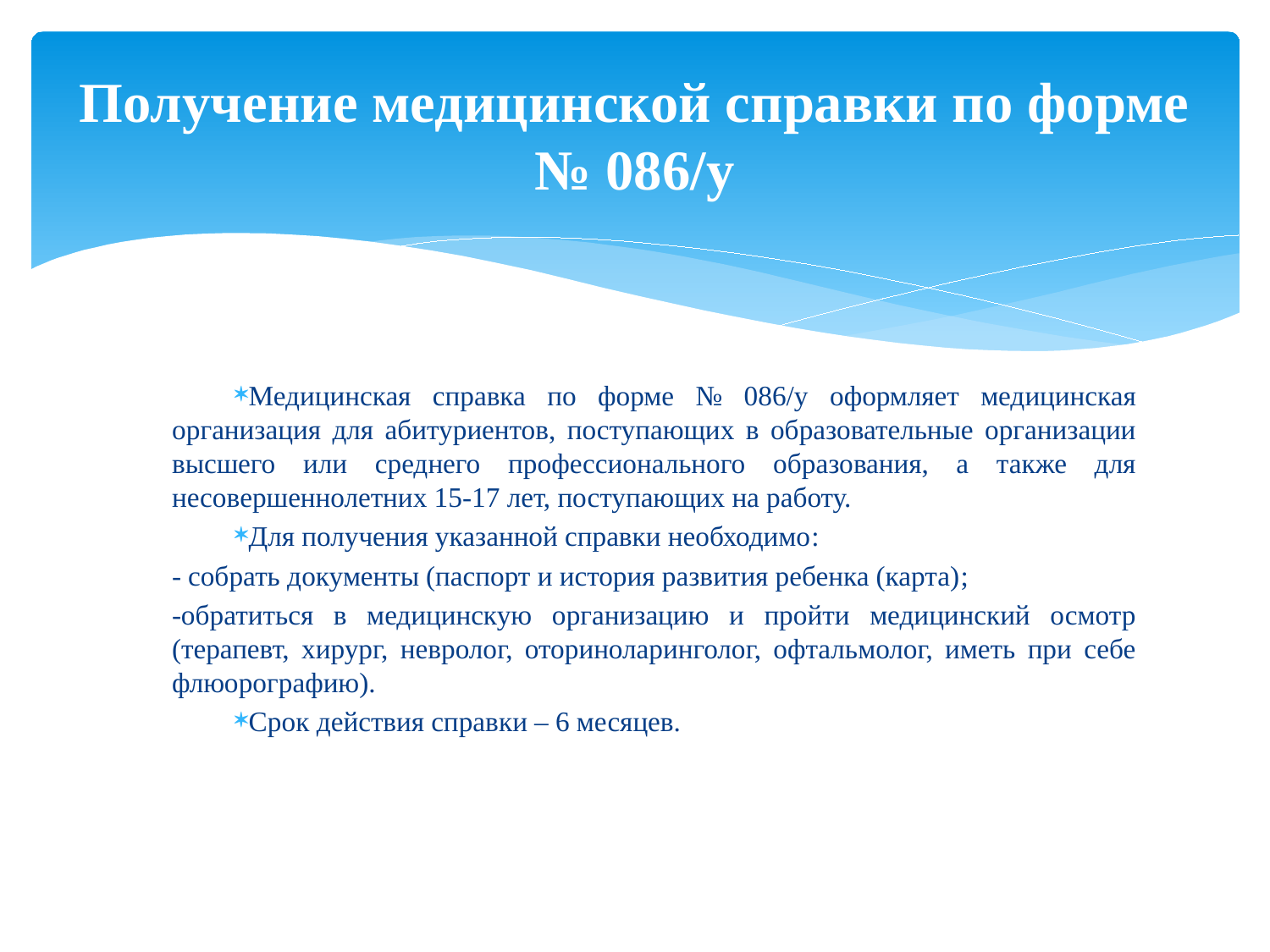

# Получение медицинской справки по форме № 086/у
Медицинская справка по форме № 086/у оформляет медицинская организация для абитуриентов, поступающих в образовательные организации высшего или среднего профессионального образования, а также для несовершеннолетних 15-17 лет, поступающих на работу.
Для получения указанной справки необходимо:
- собрать документы (паспорт и история развития ребенка (карта);
-обратиться в медицинскую организацию и пройти медицинский осмотр (терапевт, хирург, невролог, оториноларинголог, офтальмолог, иметь при себе флюорографию).
Срок действия справки – 6 месяцев.